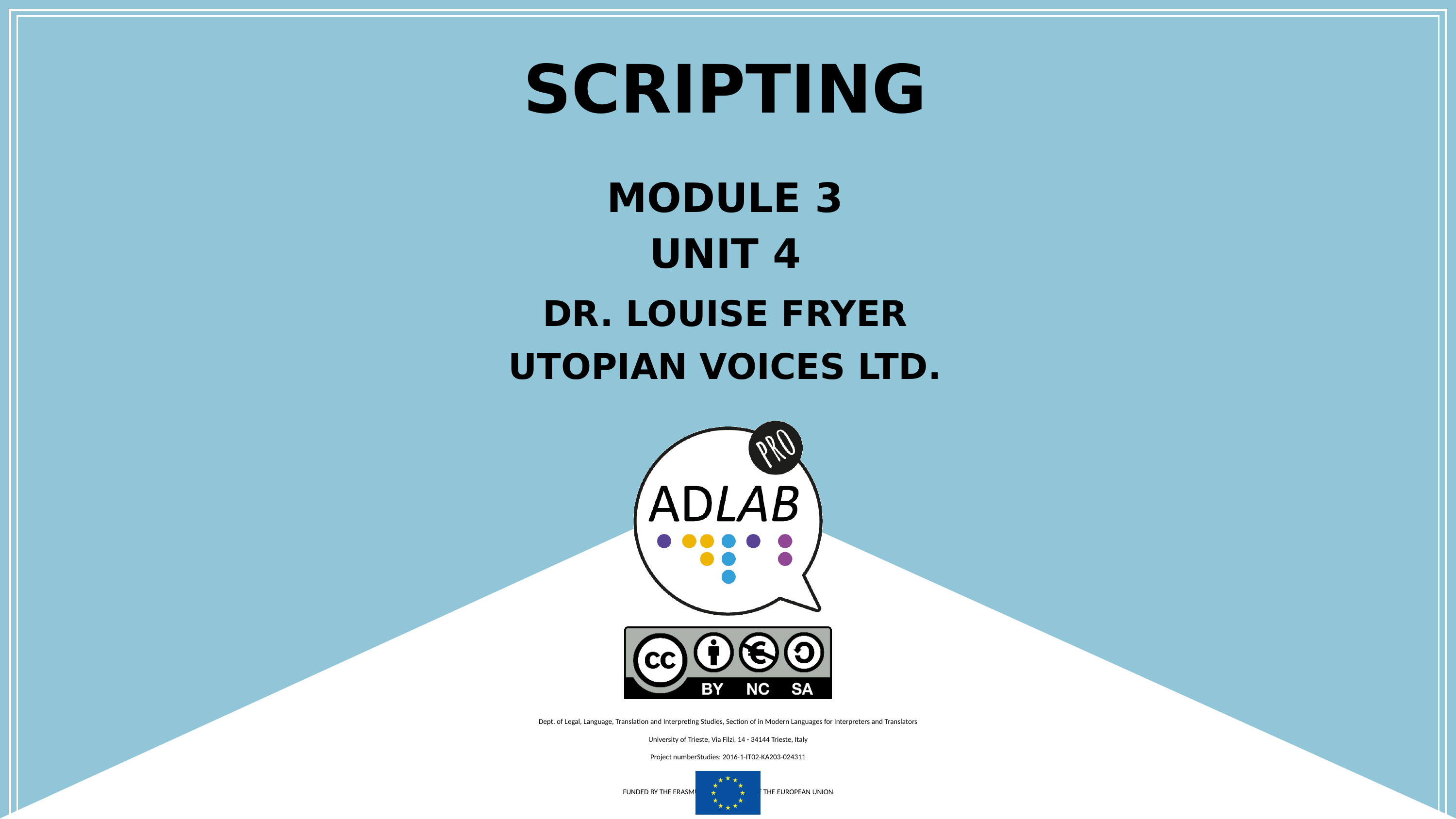

# scripting
Module 3
Unit 4
Dr. Louise Fryer
Utopian Voices Ltd.